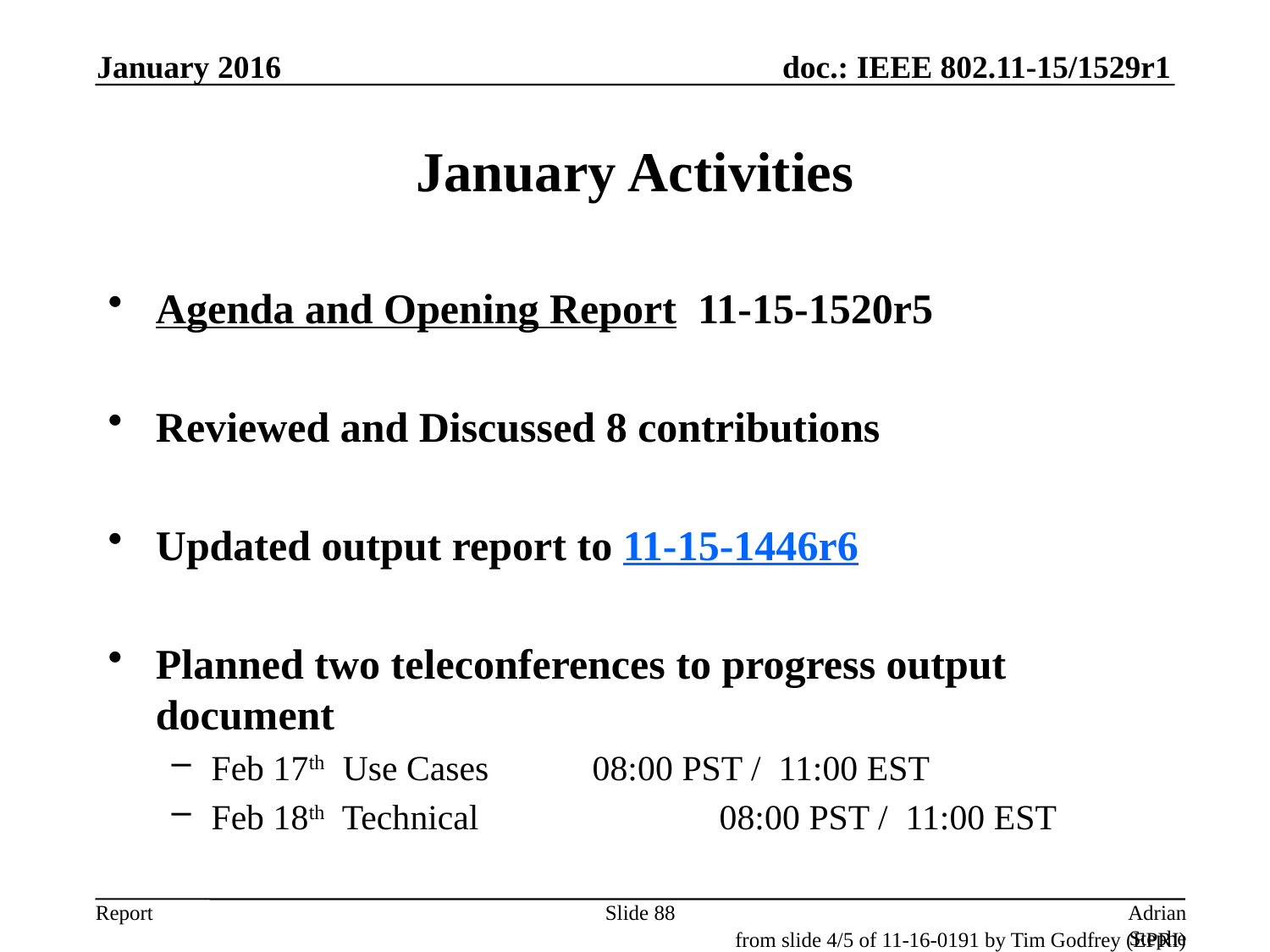

January 2016
# January Activities
Agenda and Opening Report  11-15-1520r5

Reviewed and Discussed 8 contributions

Updated output report to 11-15-1446r6

Planned two teleconferences to progress output document
Feb 17th  Use Cases	08:00 PST /  11:00 EST
Feb 18th  Technical		08:00 PST /  11:00 EST

Slide 88
Adrian Stephens, Intel Corporation
from slide 4/5 of 11-16-0191 by Tim Godfrey (EPRI)